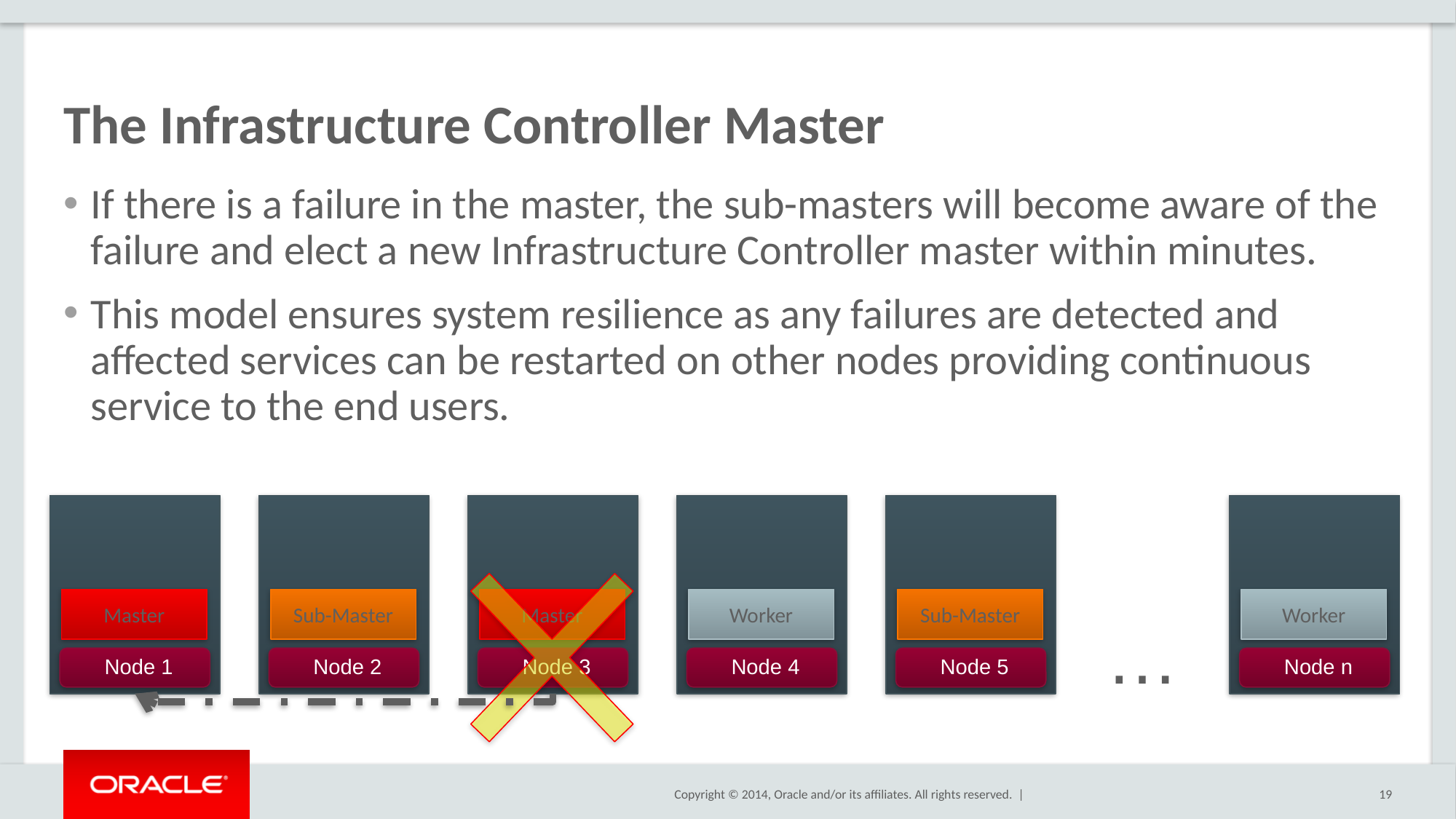

# The Infrastructure Controller Master
If there is a failure in the master, the sub-masters will become aware of the failure and elect a new Infrastructure Controller master within minutes.
This model ensures system resilience as any failures are detected and affected services can be restarted on other nodes providing continuous service to the end users.

Master
 Node 1

Sub-Master
 Node 2

Master
 Node 3

Worker
 Node 4

Sub-Master
 Node 5

Worker
 Node n

…
19